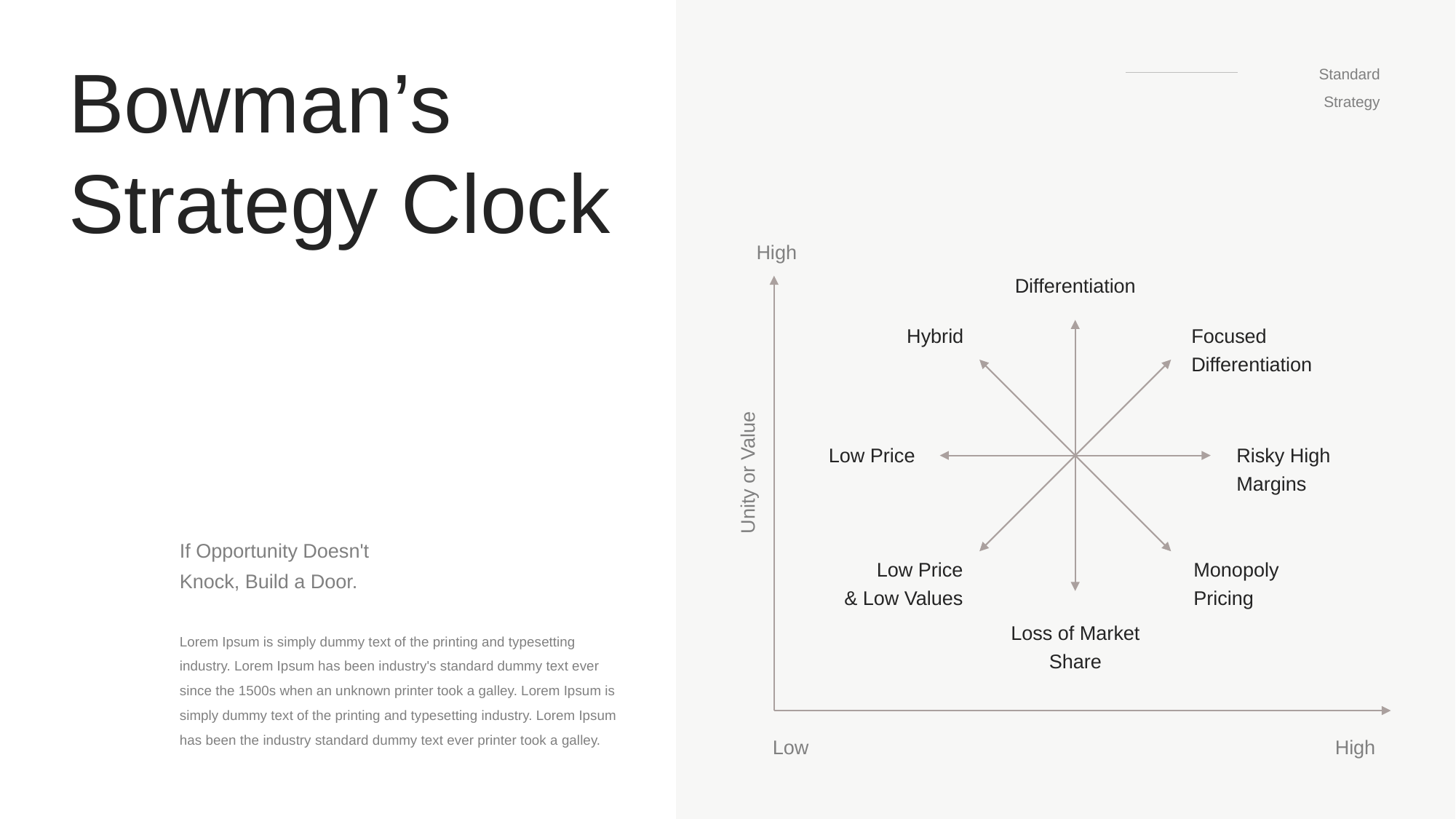

Bowman’s Strategy Clock
Standard Strategy
High
Differentiation
Hybrid
Focused Differentiation
Low Price
Risky High Margins
Unity or Value
If Opportunity Doesn't Knock, Build a Door.
Low Price
& Low Values
Monopoly Pricing
Loss of Market Share
Lorem Ipsum is simply dummy text of the printing and typesetting industry. Lorem Ipsum has been industry's standard dummy text ever since the 1500s when an unknown printer took a galley. Lorem Ipsum is simply dummy text of the printing and typesetting industry. Lorem Ipsum has been the industry standard dummy text ever printer took a galley.
Low
High